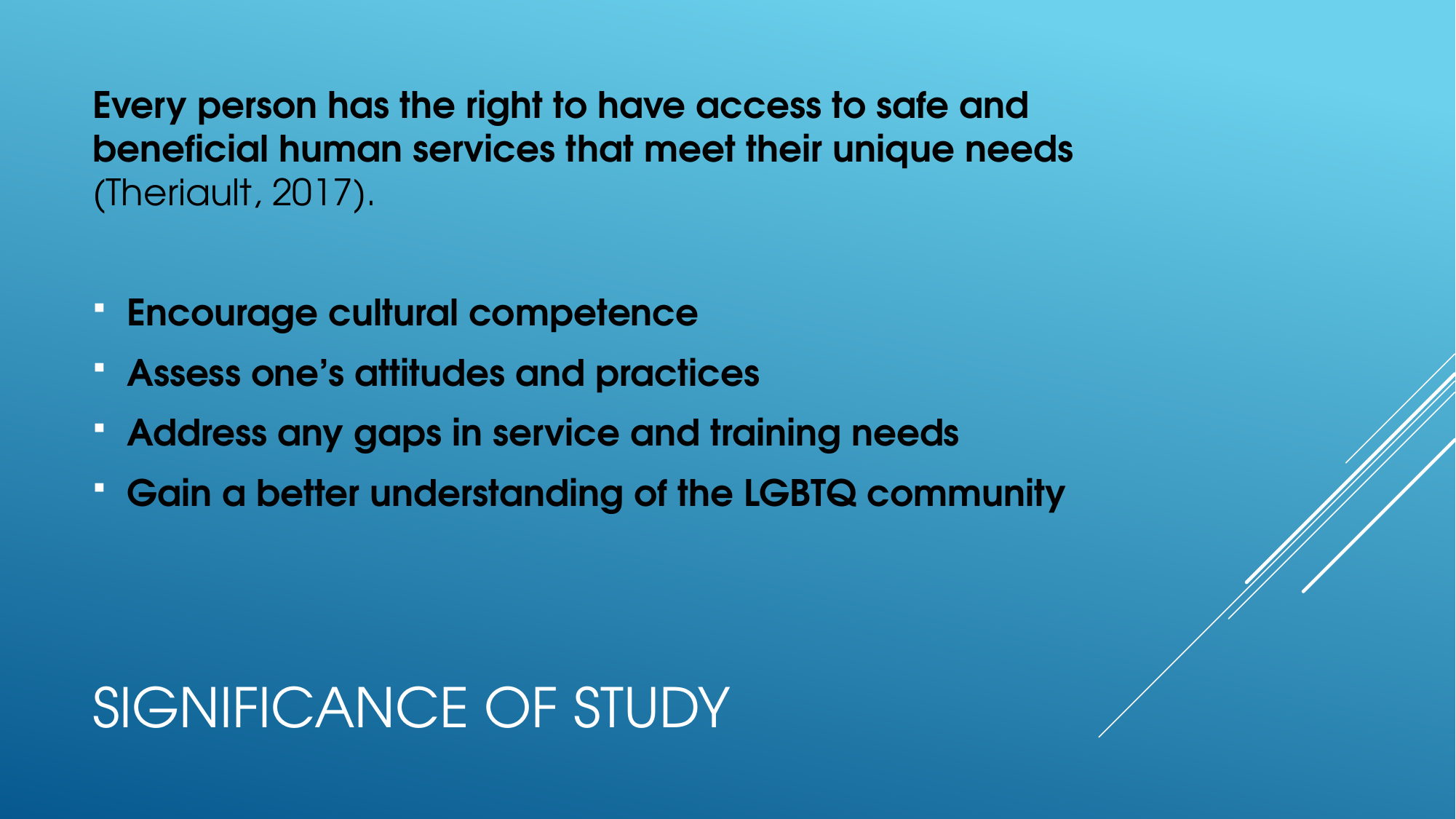

Every person has the right to have access to safe and beneficial human services that meet their unique needs (Theriault, 2017).

Encourage cultural competence
Assess one’s attitudes and practices
Address any gaps in service and training needs
Gain a better understanding of the LGBTQ community
# Significance of study